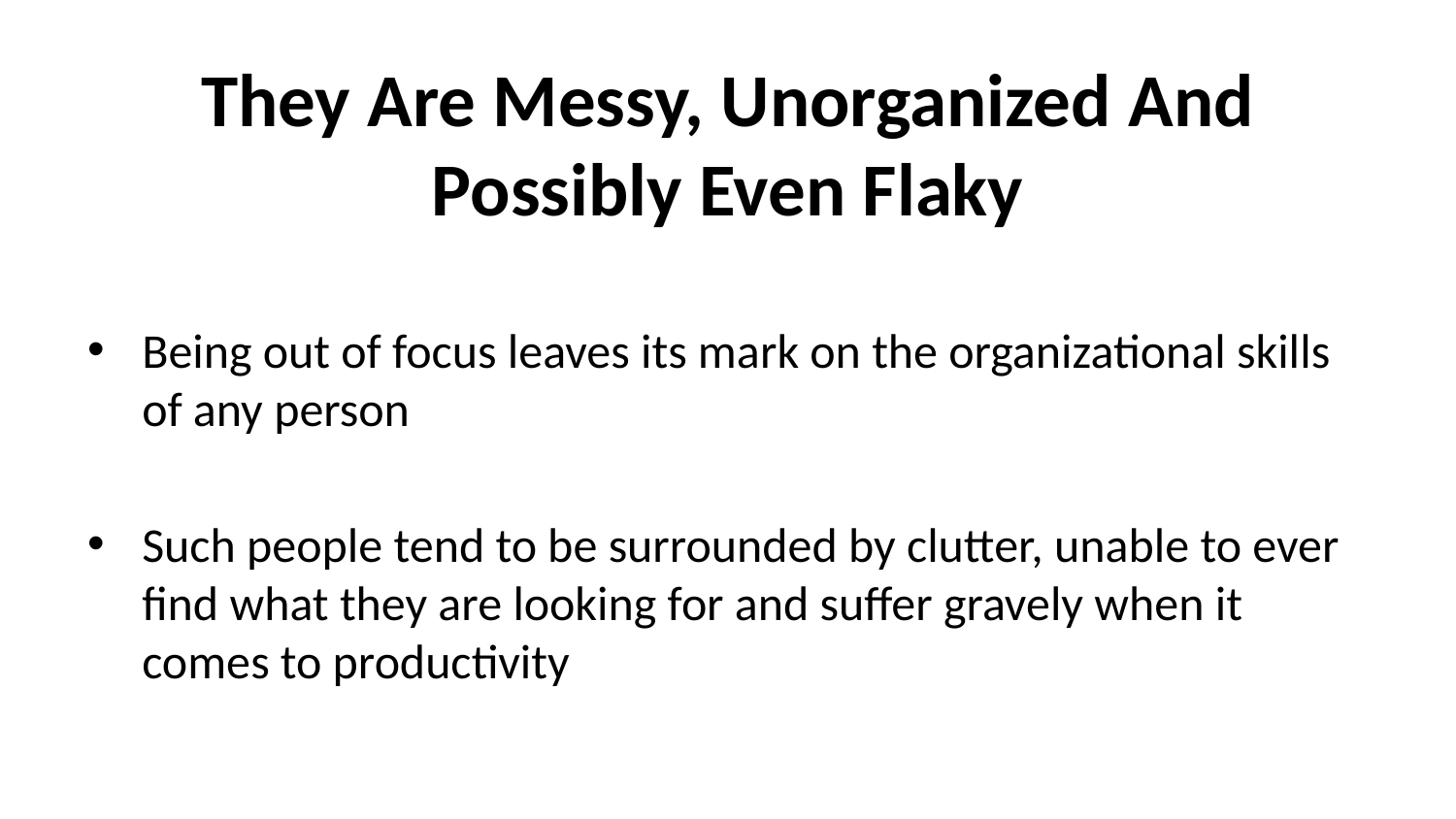

# They Are Messy, Unorganized And Possibly Even Flaky
Being out of focus leaves its mark on the organizational skills of any person

Such people tend to be surrounded by clutter, unable to ever find what they are looking for and suffer gravely when it comes to productivity